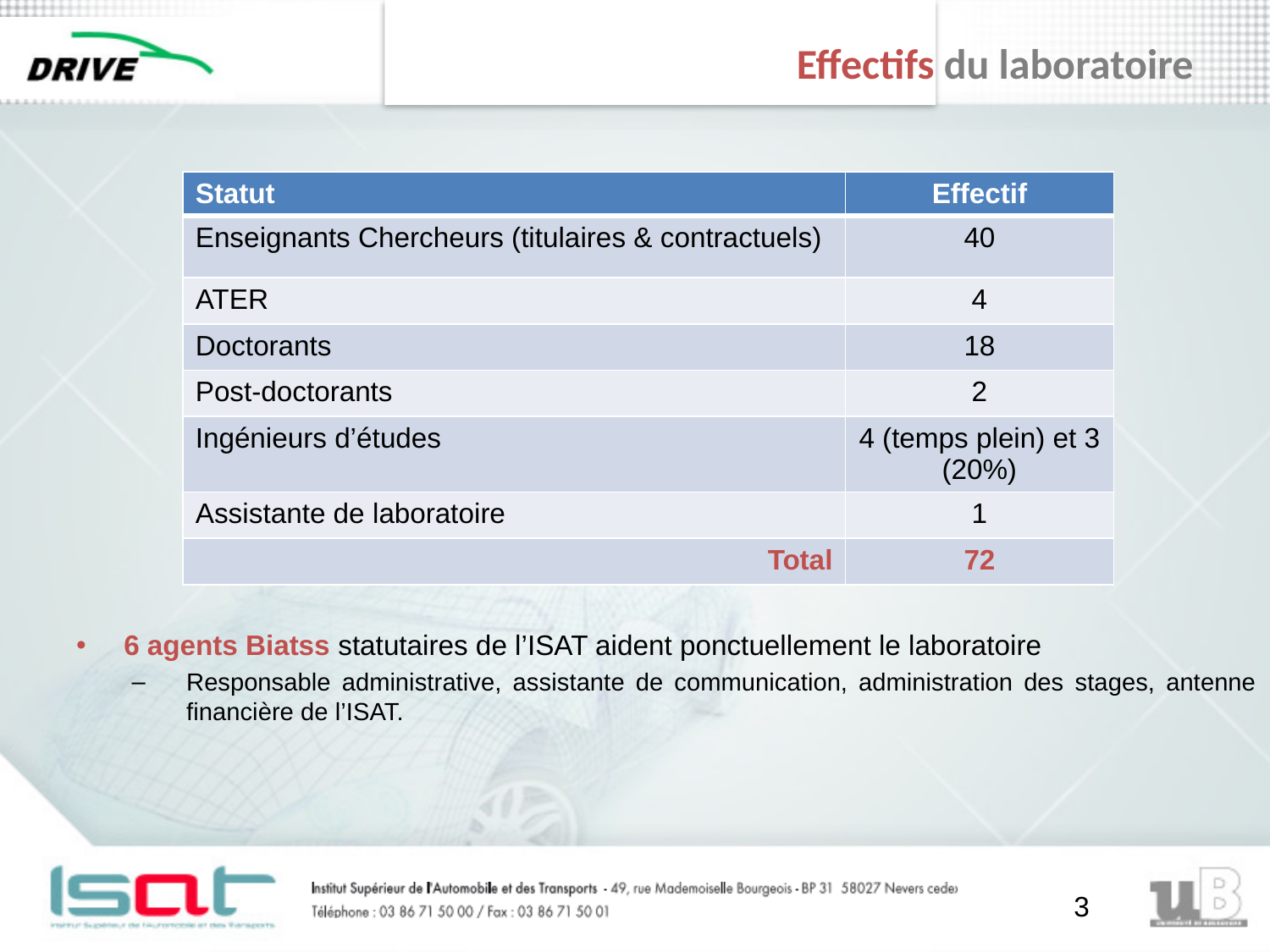

# Effectifs du laboratoire

6 agents Biatss statutaires de l’ISAT aident ponctuellement le laboratoire
Responsable administrative, assistante de communication, administration des stages, antenne financière de l’ISAT.

| Statut | Effectif |
| --- | --- |
| Enseignants Chercheurs (titulaires & contractuels) | 40 |
| ATER | 4 |
| Doctorants | 18 |
| Post-doctorants | 2 |
| Ingénieurs d’études | 4 (temps plein) et 3 (20%) |
| Assistante de laboratoire | 1 |
| Total | 72 |